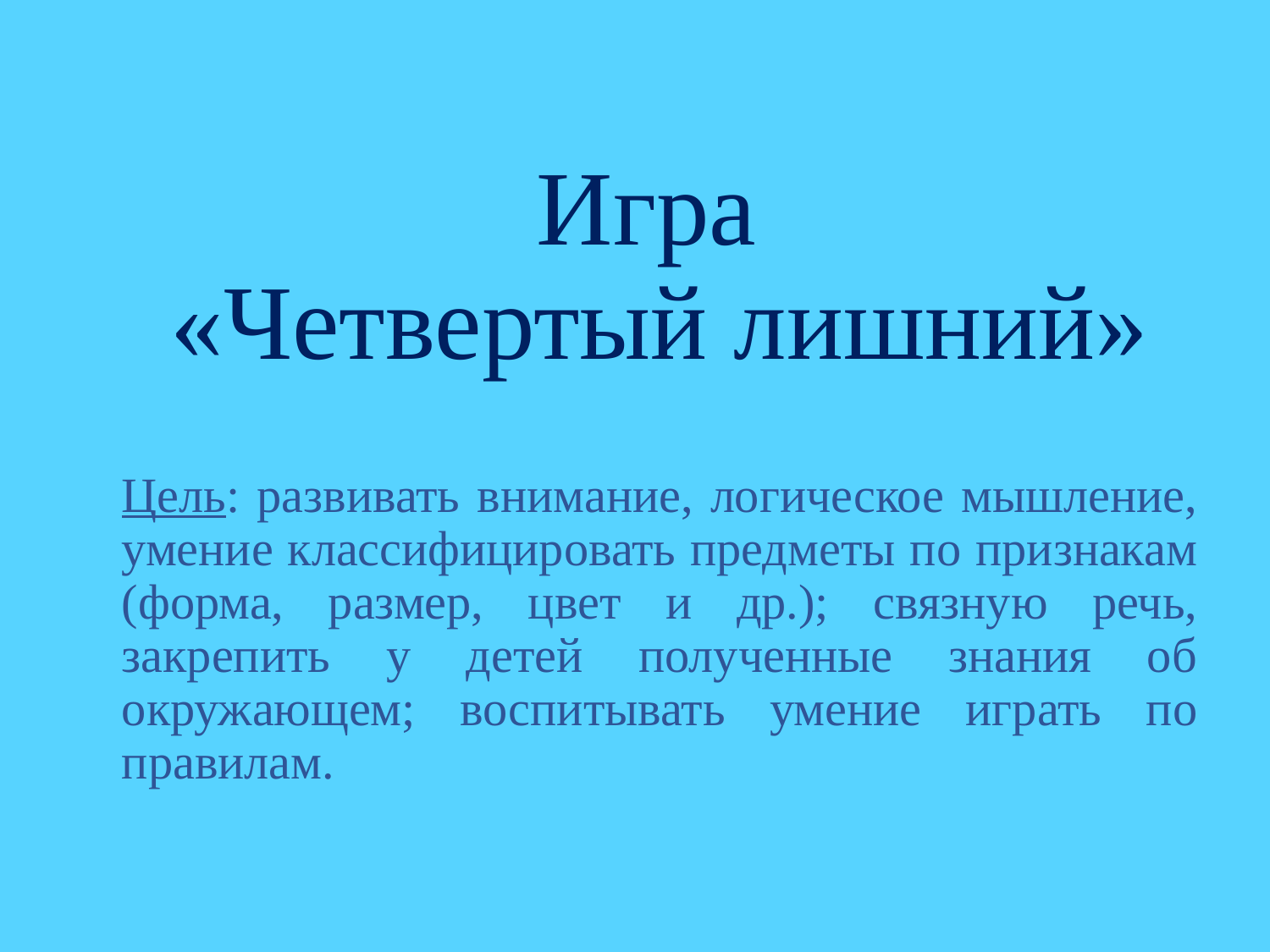

# Игра «Четвертый лишний»
Цель: развивать внимание, логическое мышление, умение классифицировать предметы по признакам (форма, размер, цвет и др.); связную речь, закрепить у детей полученные знания об окружающем; воспитывать умение играть по правилам.